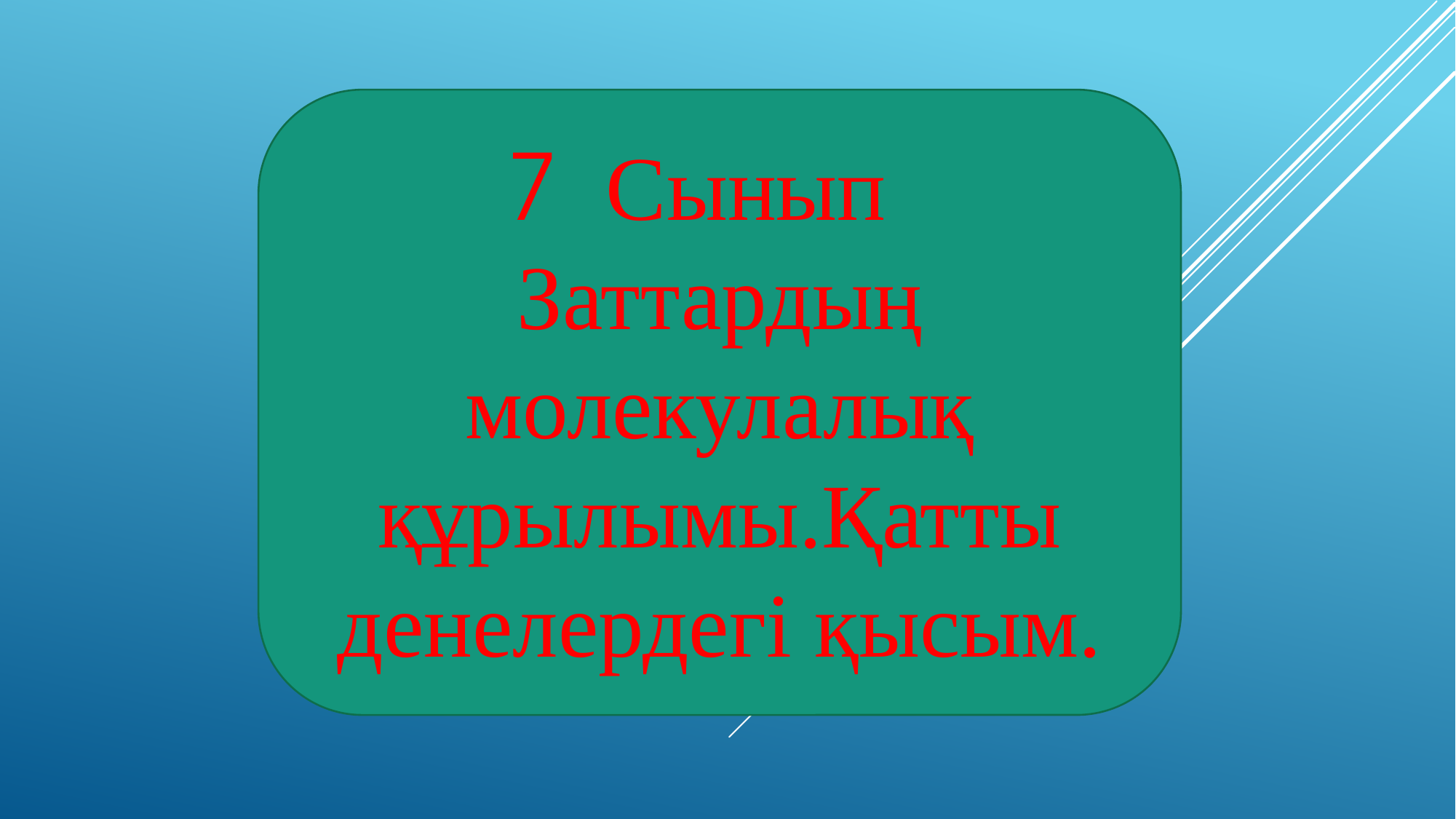

7  Сынып   Заттардың молекулалық құрылымы.Қатты денелердегі қысым.